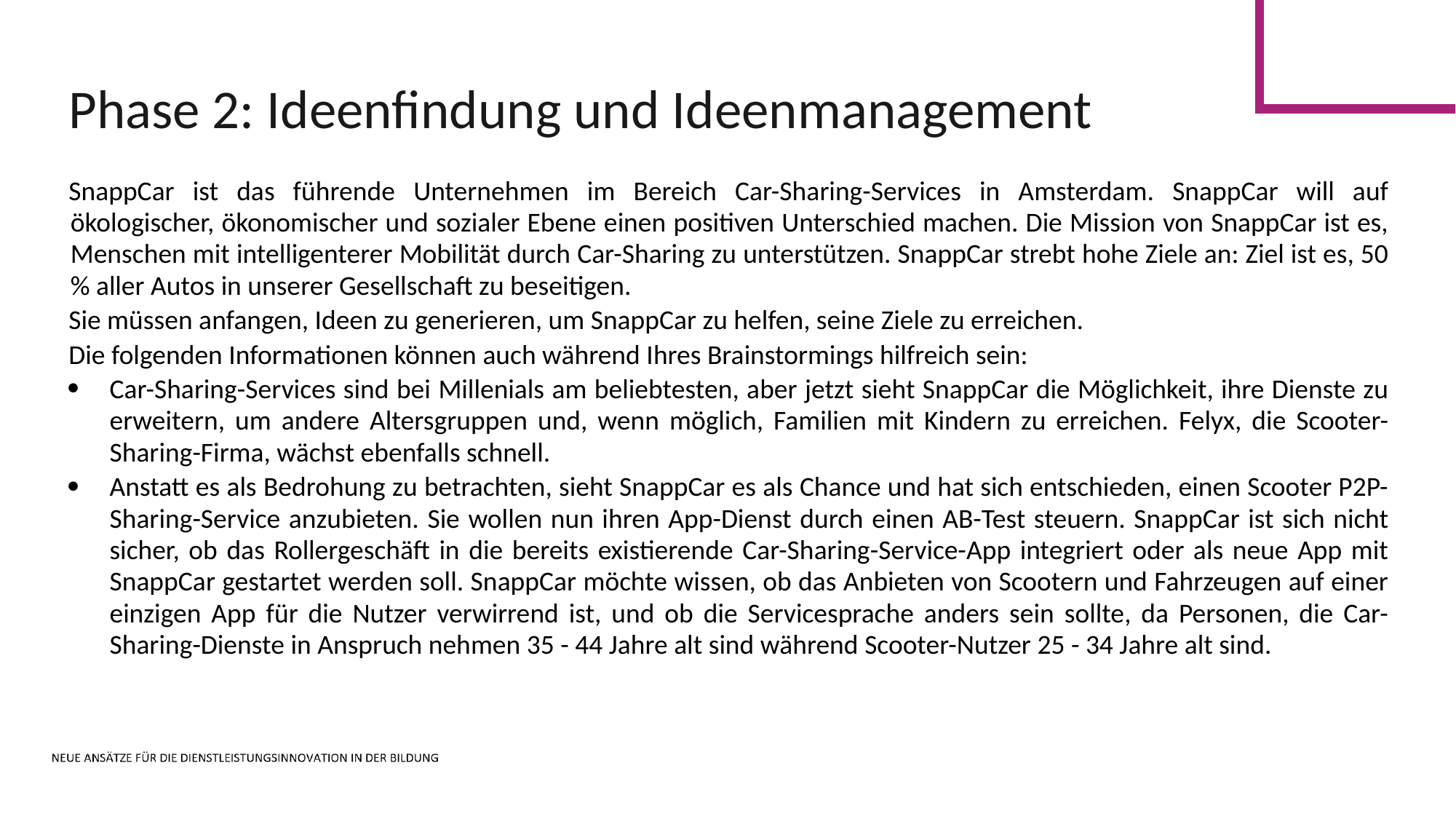

Phase 2: Ideenfindung und Ideenmanagement
SnappCar ist das führende Unternehmen im Bereich Car-Sharing-Services in Amsterdam. SnappCar will auf ökologischer, ökonomischer und sozialer Ebene einen positiven Unterschied machen. Die Mission von SnappCar ist es, Menschen mit intelligenterer Mobilität durch Car-Sharing zu unterstützen. SnappCar strebt hohe Ziele an: Ziel ist es, 50 % aller Autos in unserer Gesellschaft zu beseitigen.
Sie müssen anfangen, Ideen zu generieren, um SnappCar zu helfen, seine Ziele zu erreichen.
Die folgenden Informationen können auch während Ihres Brainstormings hilfreich sein:
Car-Sharing-Services sind bei Millenials am beliebtesten, aber jetzt sieht SnappCar die Möglichkeit, ihre Dienste zu erweitern, um andere Altersgruppen und, wenn möglich, Familien mit Kindern zu erreichen. Felyx, die Scooter-Sharing-Firma, wächst ebenfalls schnell.
Anstatt es als Bedrohung zu betrachten, sieht SnappCar es als Chance und hat sich entschieden, einen Scooter P2P-Sharing-Service anzubieten. Sie wollen nun ihren App-Dienst durch einen AB-Test steuern. SnappCar ist sich nicht sicher, ob das Rollergeschäft in die bereits existierende Car-Sharing-Service-App integriert oder als neue App mit SnappCar gestartet werden soll. SnappCar möchte wissen, ob das Anbieten von Scootern und Fahrzeugen auf einer einzigen App für die Nutzer verwirrend ist, und ob die Servicesprache anders sein sollte, da Personen, die Car-Sharing-Dienste in Anspruch nehmen 35 - 44 Jahre alt sind während Scooter-Nutzer 25 - 34 Jahre alt sind.